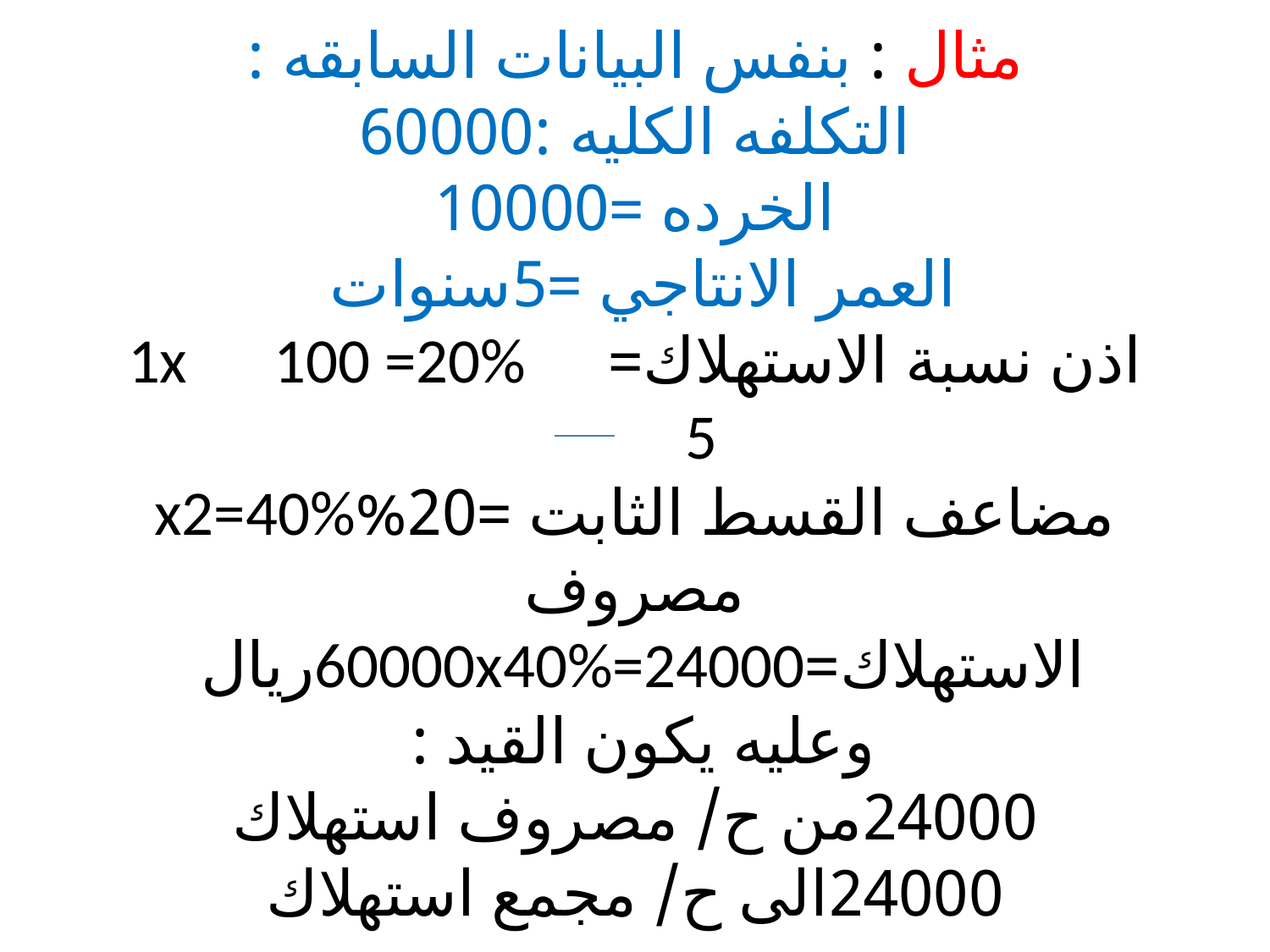

# مثال : بنفس البيانات السابقه : التكلفه الكليه :60000 الخرده =10000 العمر الانتاجي =5سنوات اذن نسبة الاستهلاك=     1x      100 =20% 5 مضاعف القسط الثابت =20%x2=40% مصروف الاستهلاك=60000x40%=24000ريال وعليه يكون القيد : 24000من ح/ مصروف استهلاك 24000الى ح/ مجمع استهلاك